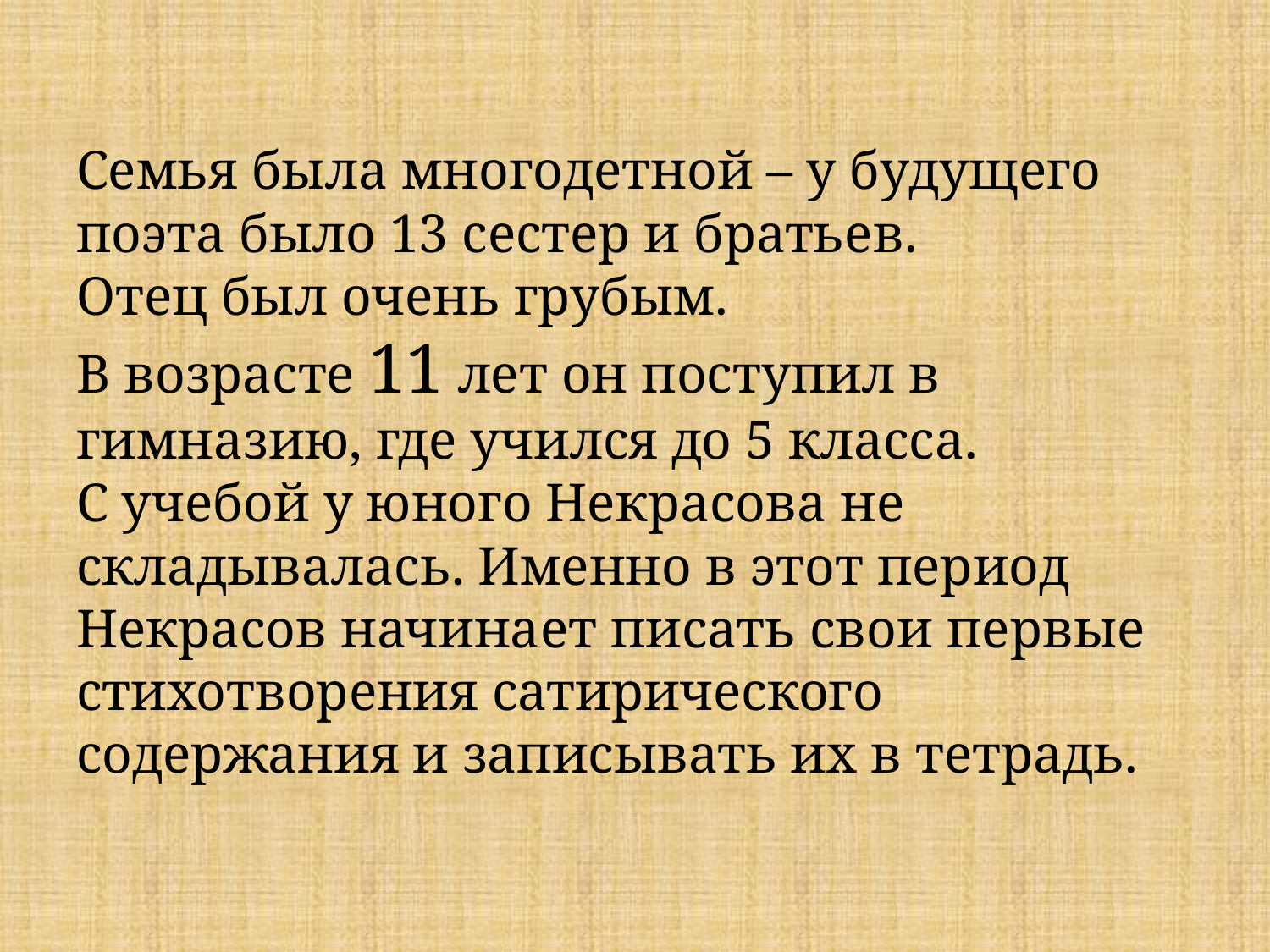

# Семья была многодетной – у будущего поэта было 13 сестер и братьев. Отец был очень грубым. В возрасте 11 лет он поступил в гимназию, где учился до 5 класса. С учебой у юного Некрасова не складывалась. Именно в этот период Некрасов начинает писать свои первые стихотворения сатирического содержания и записывать их в тетрадь.